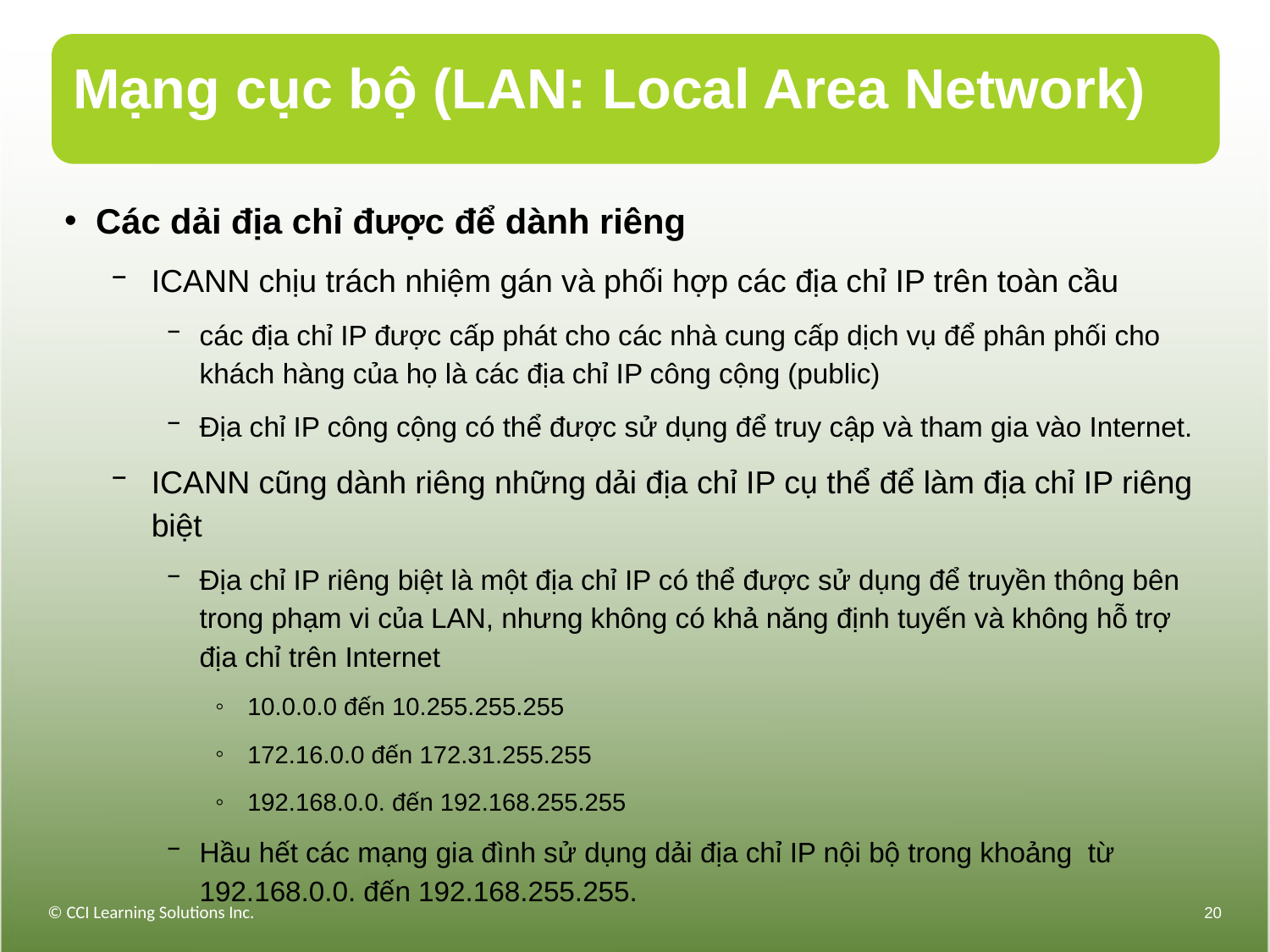

# Mạng cục bộ (LAN: Local Area Network)
Các dải địa chỉ được để dành riêng
ICANN chịu trách nhiệm gán và phối hợp các địa chỉ IP trên toàn cầu
các địa chỉ IP được cấp phát cho các nhà cung cấp dịch vụ để phân phối cho khách hàng của họ là các địa chỉ IP công cộng (public)
Địa chỉ IP công cộng có thể được sử dụng để truy cập và tham gia vào Internet.
ICANN cũng dành riêng những dải địa chỉ IP cụ thể để làm địa chỉ IP riêng biệt
Địa chỉ IP riêng biệt là một địa chỉ IP có thể được sử dụng để truyền thông bên trong phạm vi của LAN, nhưng không có khả năng định tuyến và không hỗ trợ địa chỉ trên Internet
10.0.0.0 đến 10.255.255.255
172.16.0.0 đến 172.31.255.255
192.168.0.0. đến 192.168.255.255
Hầu hết các mạng gia đình sử dụng dải địa chỉ IP nội bộ trong khoảng  từ 192.168.0.0. đến 192.168.255.255.

© CCI Learning Solutions Inc.
20